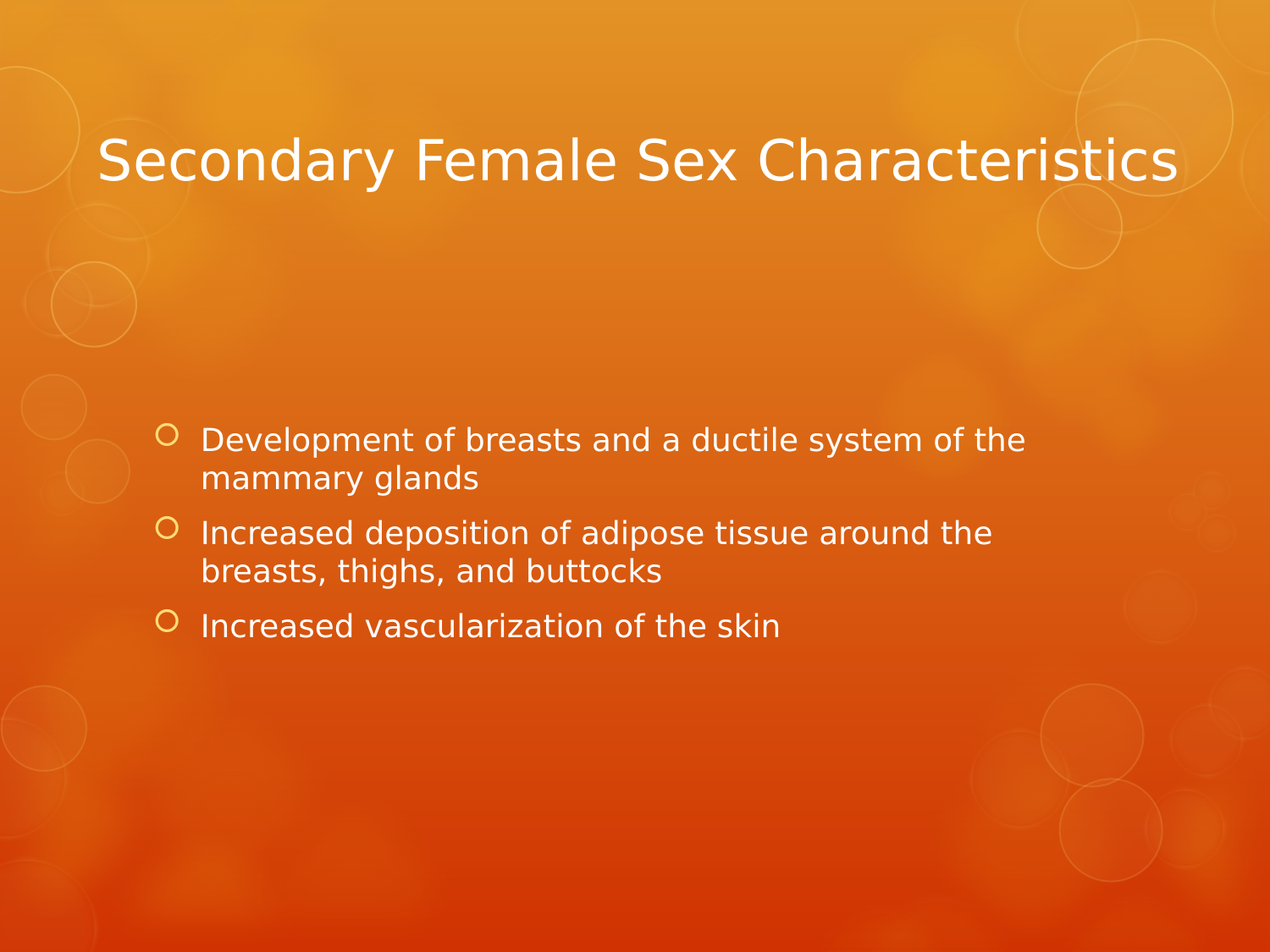

# Secondary Female Sex Characteristics
Development of breasts and a ductile system of the mammary glands
Increased deposition of adipose tissue around the breasts, thighs, and buttocks
Increased vascularization of the skin